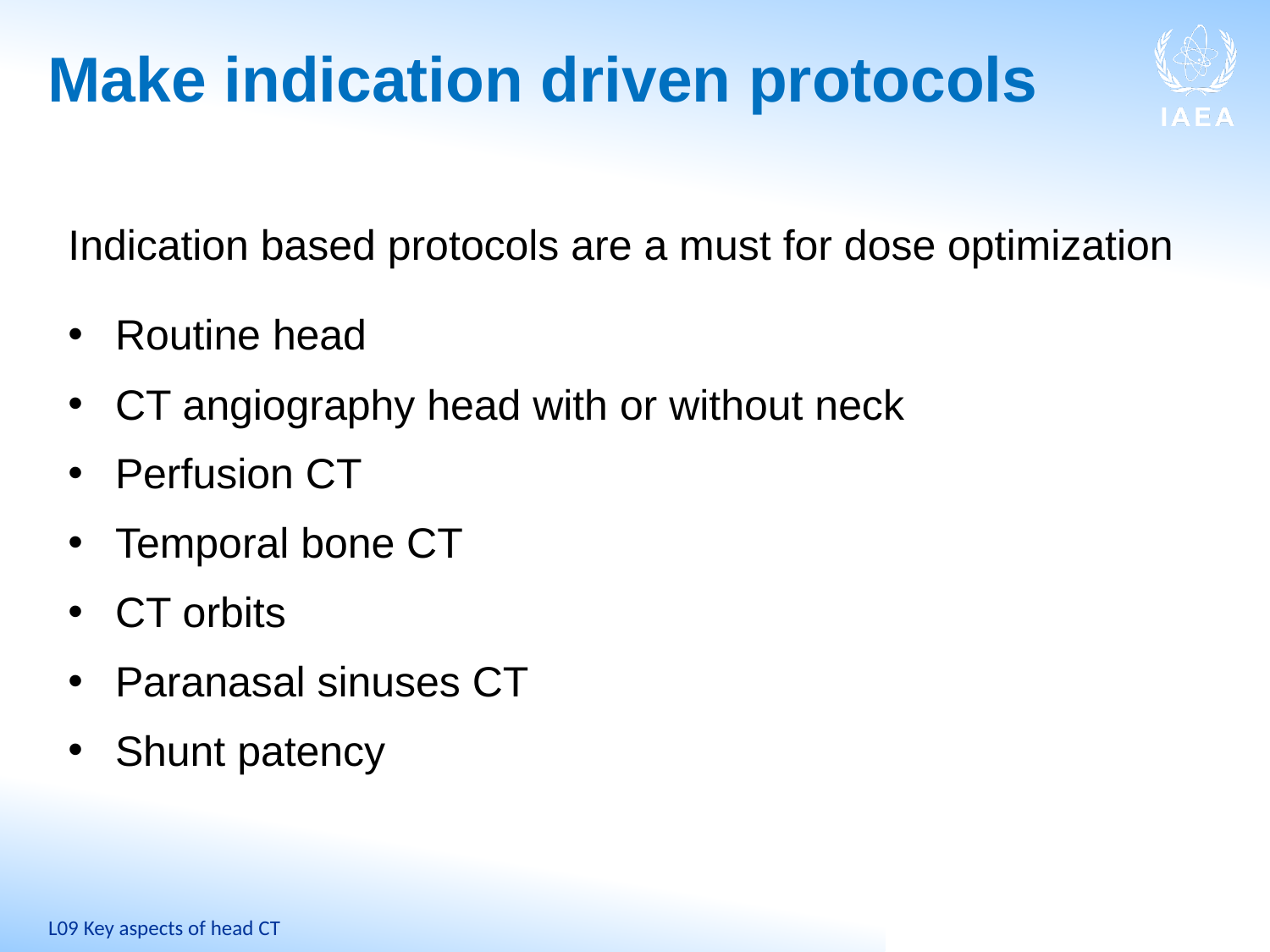

# Make indication driven protocols
Indication based protocols are a must for dose optimization
Routine head
CT angiography head with or without neck
Perfusion CT
Temporal bone CT
CT orbits
Paranasal sinuses CT
Shunt patency